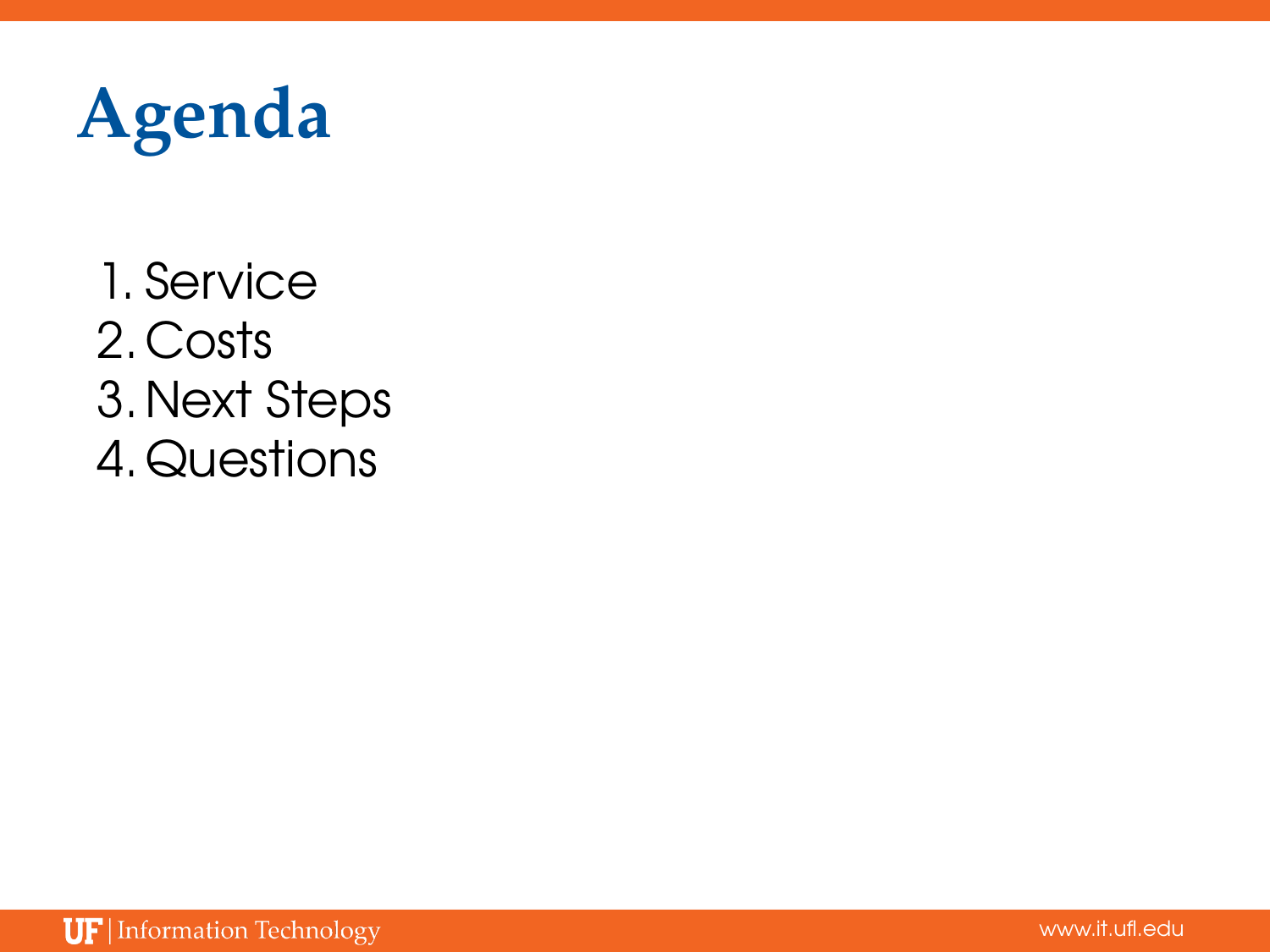

# Agenda
Service
Costs
Next Steps
Questions